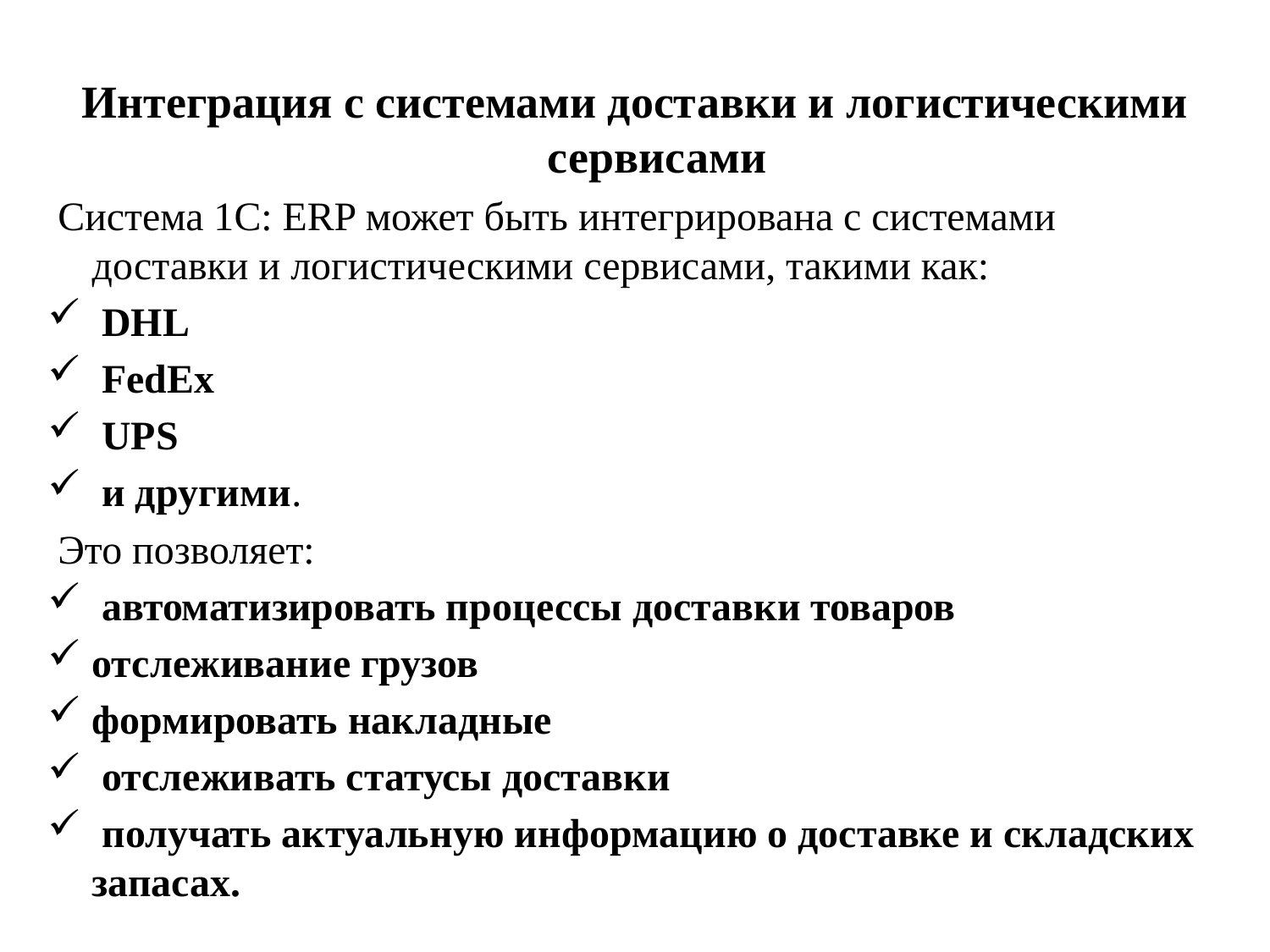

Интеграция с системами доставки и логистическими сервисами
 Система 1С: ERP может быть интегрирована с системами доставки и логистическими сервисами, такими как:
 DHL
 FedEx
 UPS
 и другими.
 Это позволяет:
 автоматизировать процессы доставки товаров
отслеживание грузов
формировать накладные
 отслеживать статусы доставки
 получать актуальную информацию о доставке и складских запасах.